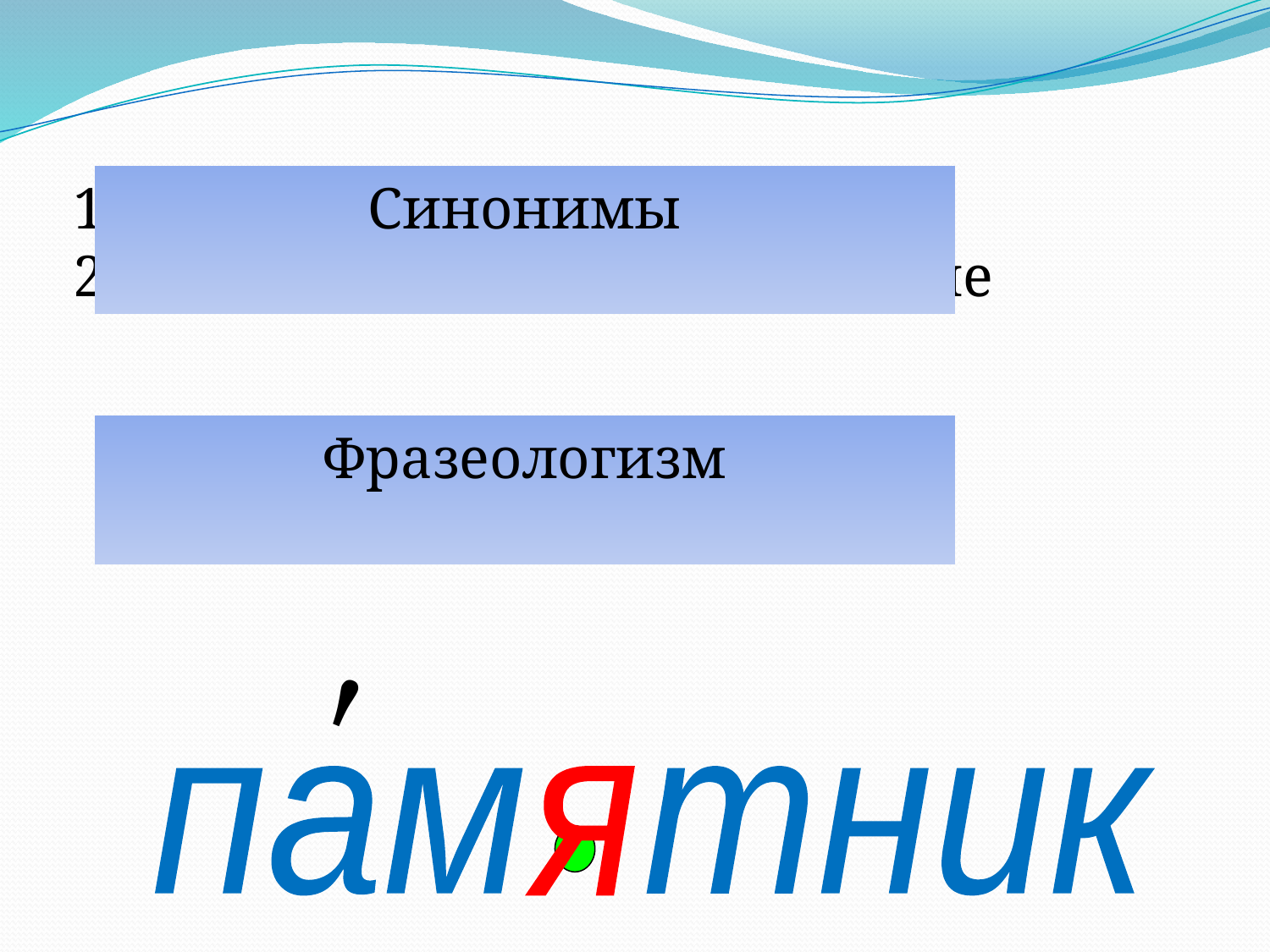

Синонимы

1.  Монумент, мемориал;
2. Свидетельство, произведение

Фразеологизм

Памятник литературы

′
пам  тник
я